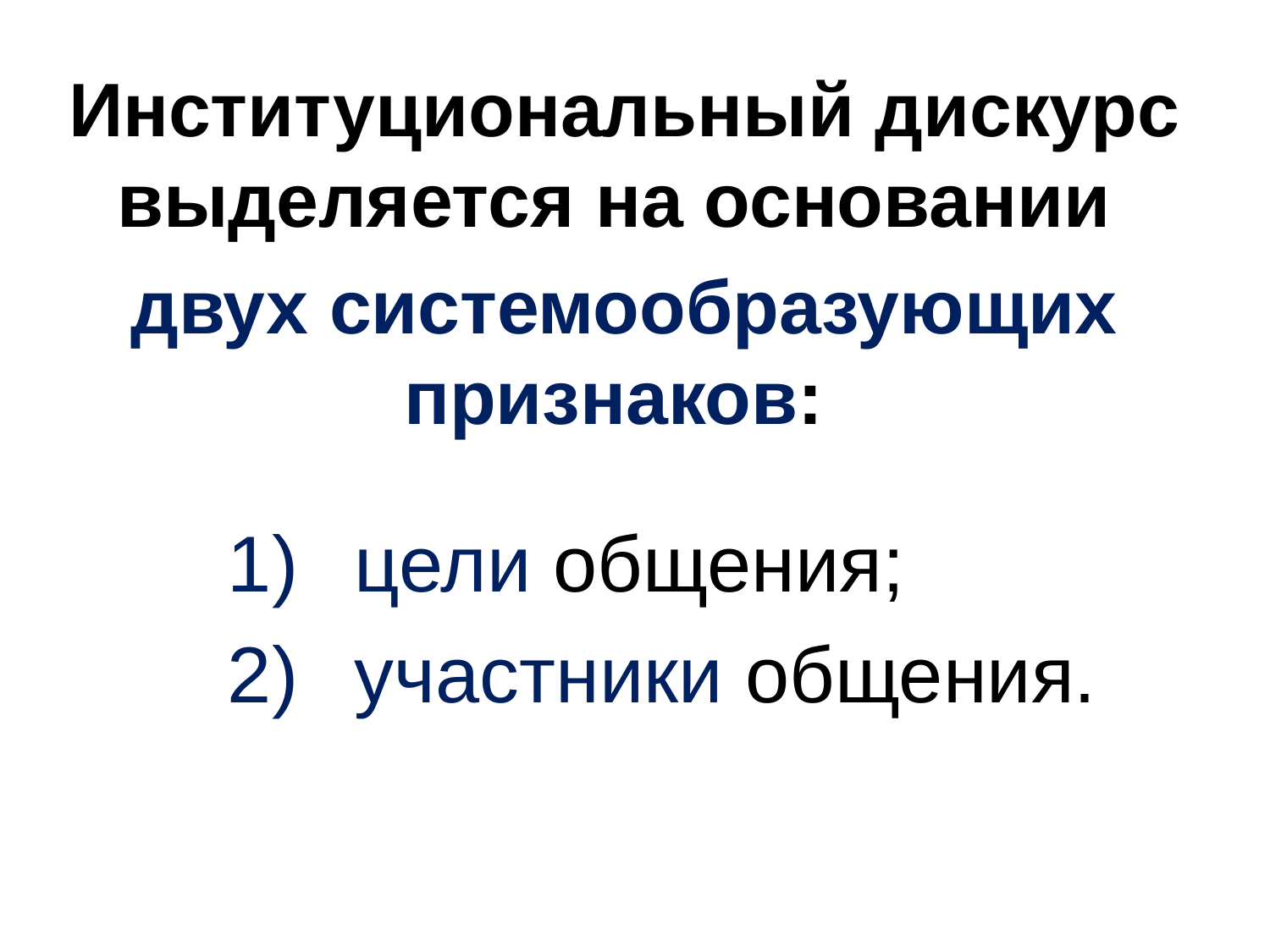

Институциональный дискурс выделяется на основании
двух системообразующих признаков:
цели общения;
участники общения.